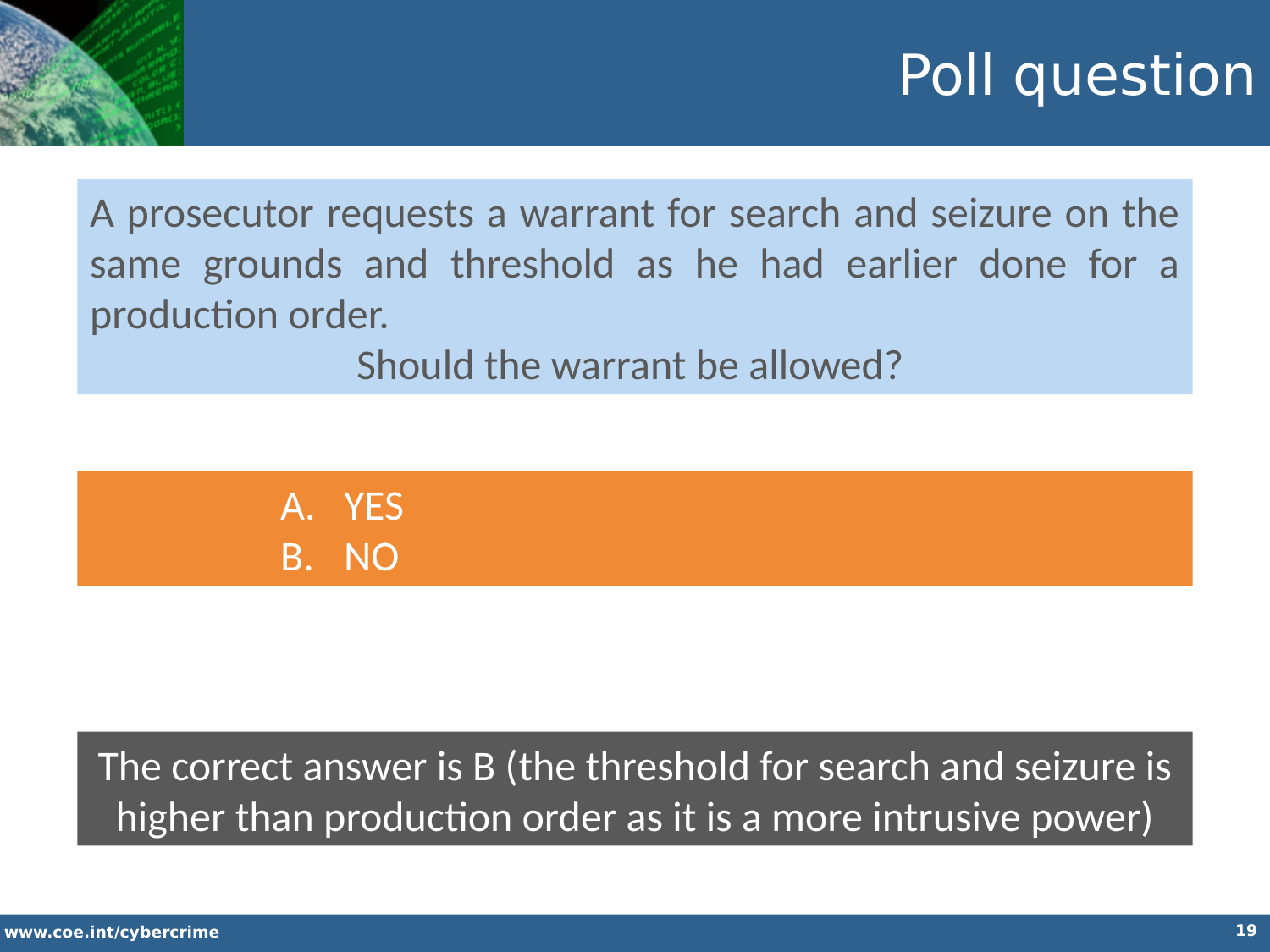

Poll question
A prosecutor requests a warrant for search and seizure on the same grounds and threshold as he had earlier done for a production order.
Should the warrant be allowed?
YES
NO
The correct answer is B (the threshold for search and seizure is higher than production order as it is a more intrusive power)